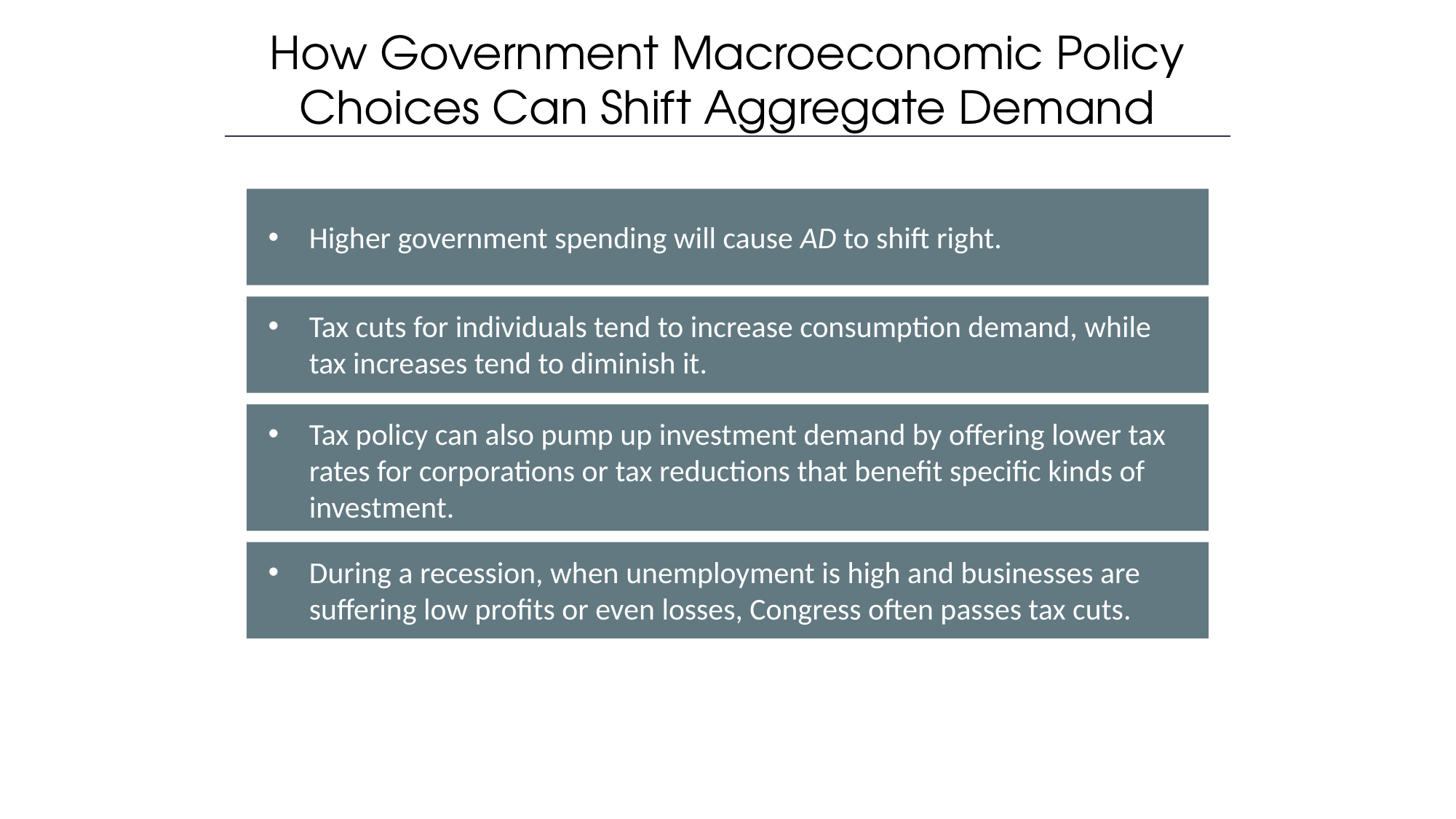

How Government Macroeconomic Policy Choices Can Shift Aggregate Demand
HAWKES LEARNING

Higher government spending will cause AD to shift right.

Tax cuts for individuals tend to increase consumption demand, while tax increases tend to diminish it.

Tax policy can also pump up investment demand by offering lower tax rates for corporations or tax reductions that benefit specific kinds of investment.

During a recession, when unemployment is high and businesses are suffering low profits or even losses, Congress often passes tax cuts.